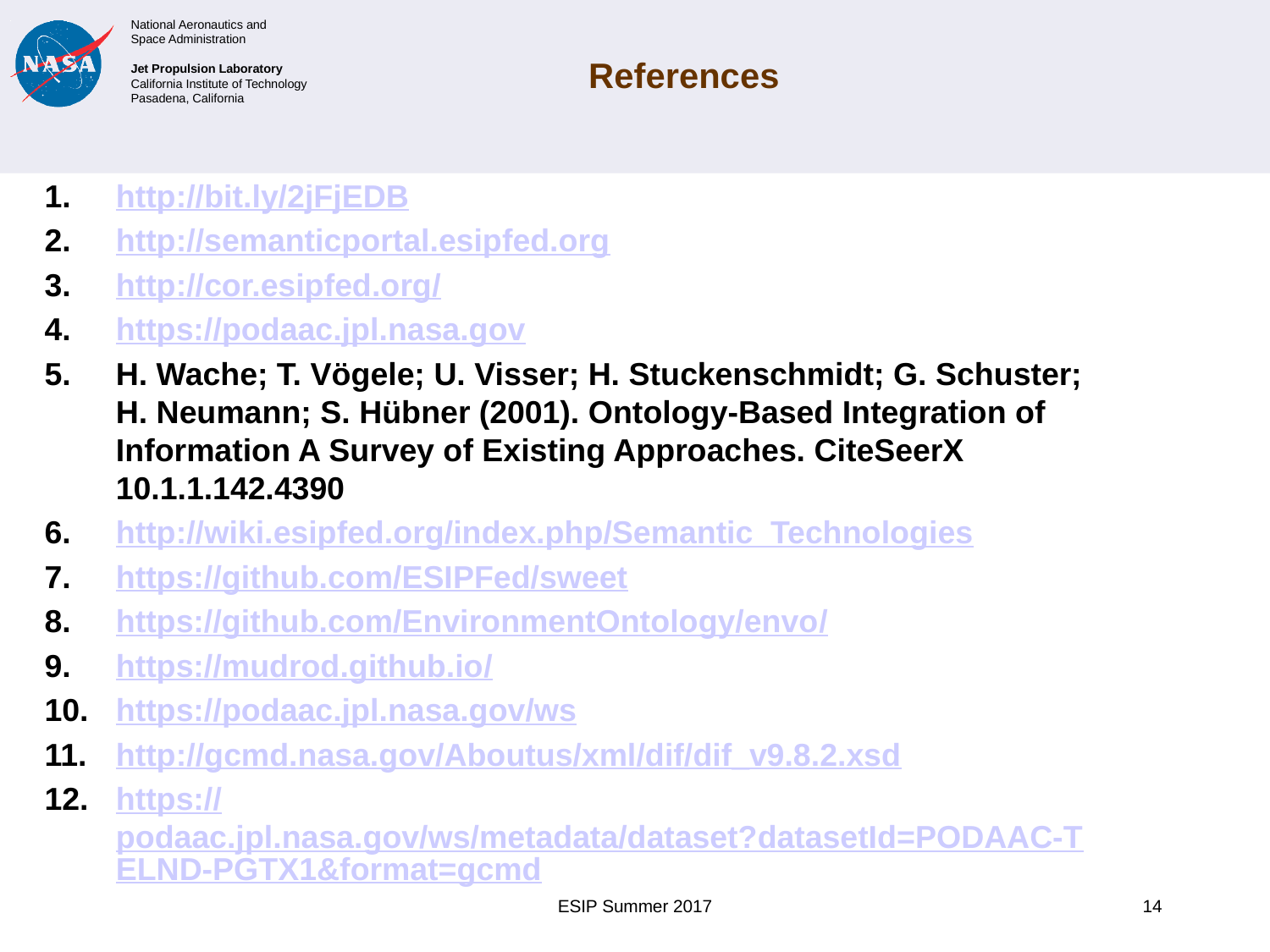

# References
http://bit.ly/2jFjEDB
http://semanticportal.esipfed.org
http://cor.esipfed.org/
https://podaac.jpl.nasa.gov
H. Wache; T. Vögele; U. Visser; H. Stuckenschmidt; G. Schuster; H. Neumann; S. Hübner (2001). Ontology-Based Integration of Information A Survey of Existing Approaches. CiteSeerX 10.1.1.142.4390
http://wiki.esipfed.org/index.php/Semantic_Technologies
https://github.com/ESIPFed/sweet
https://github.com/EnvironmentOntology/envo/
https://mudrod.github.io/
https://podaac.jpl.nasa.gov/ws
http://gcmd.nasa.gov/Aboutus/xml/dif/dif_v9.8.2.xsd
https://podaac.jpl.nasa.gov/ws/metadata/dataset?datasetId=PODAAC-TELND-PGTX1&format=gcmd
ESIP Summer 2017
14